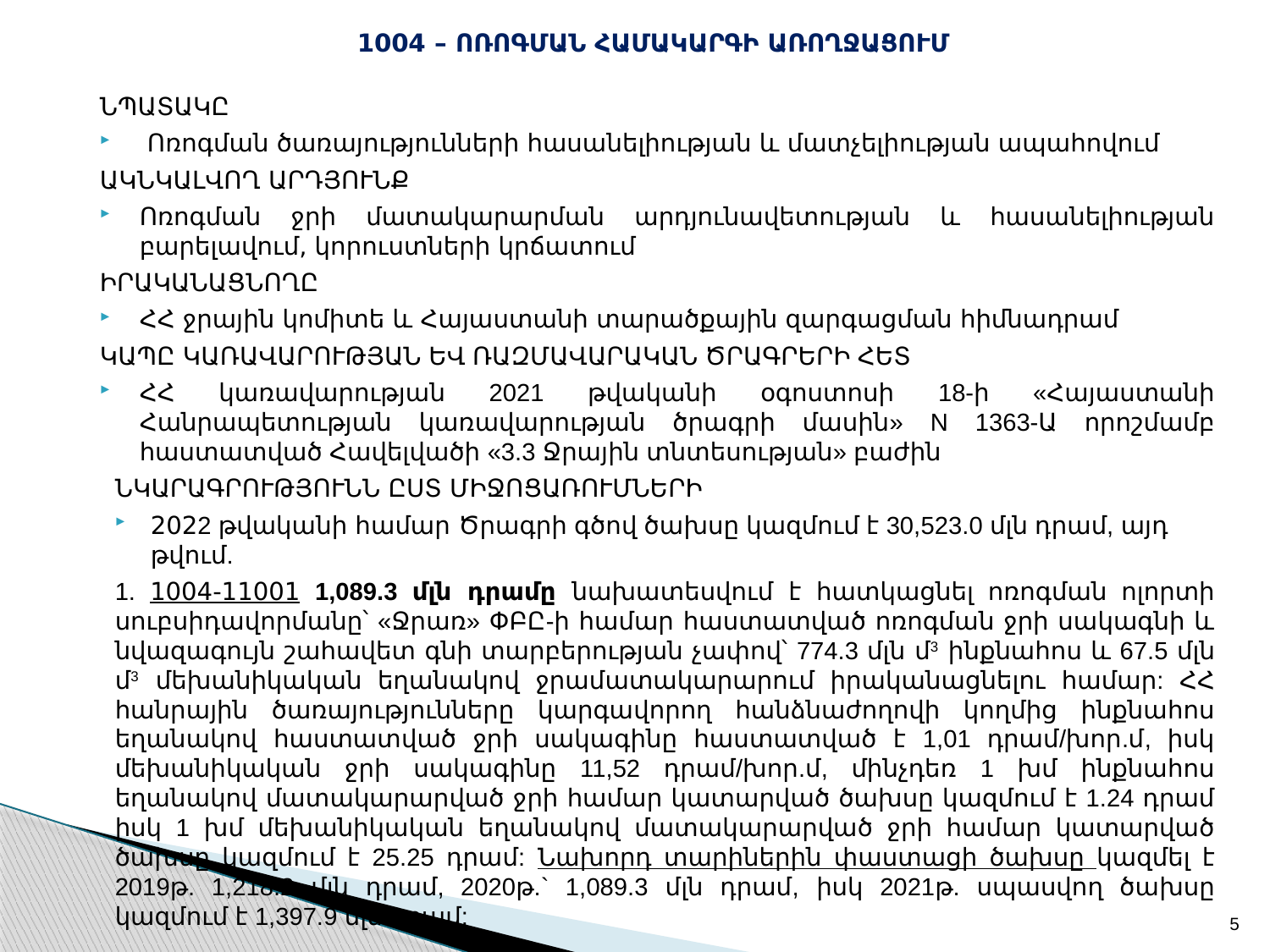

# 1004 – ՈՌՈԳՄԱՆ ՀԱՄԱԿԱՐԳԻ ԱՌՈՂՋԱՑՈՒՄ
ՆՊԱՏԱԿԸ
 Ոռոգման ծառայությունների հասանելիության և մատչելիության ապահովում
ԱԿՆԿԱԼՎՈՂ ԱՐԴՅՈՒՆՔ
Ոռոգման ջրի մատակարարման արդյունավետության և հասանելիության բարելավում, կորուստների կրճատում
ԻՐԱԿԱՆԱՑՆՈՂԸ
ՀՀ ջրային կոմիտե և Հայաստանի տարածքային զարգացման հիմնադրամ
ԿԱՊԸ ԿԱՌԱՎԱՐՈՒԹՅԱՆ ԵՎ ՌԱԶՄԱՎԱՐԱԿԱՆ ԾՐԱԳՐԵՐԻ ՀԵՏ
ՀՀ կառավարության 2021 թվականի օգոստոսի 18-ի «Հայաստանի Հանրապետության կառավարության ծրագրի մասին» N 1363-Ա որոշմամբ հաստատված Հավելվածի «3.3 Ջրային տնտեսության» բաժին
ՆԿԱՐԱԳՐՈՒԹՅՈՒՆՆ ԸՍՏ ՄԻՋՈՑԱՌՈՒՄՆԵՐԻ
2022 թվականի համար Ծրագրի գծով ծախսը կազմում է 30,523.0 մլն դրամ, այդ թվում.
1. 1004-11001 1,089.3 մլն դրամը նախատեսվում է հատկացնել ոռոգման ոլորտի սուբսիդավորմանը՝ «Ջրառ» ՓԲԸ-ի համար հաստատված ոռոգման ջրի սակագնի և նվազագույն շահավետ գնի տարբերության չափով՝ 774.3 մլն մ3 ինքնահոս և 67.5 մլն մ3 մեխանիկական եղանակով ջրամատակարարում իրականացնելու համար: ՀՀ հանրային ծառայությունները կարգավորող հանձնաժողովի կողմից ինքնահոս եղանակով հաստատված ջրի սակագինը հաստատված է 1,01 դրամ/խոր.մ, իսկ մեխանիկական ջրի սակագինը 11,52 դրամ/խոր.մ, մինչդեռ 1 խմ ինքնահոս եղանակով մատակարարված ջրի համար կատարված ծախսը կազմում է 1.24 դրամ իսկ 1 խմ մեխանիկական եղանակով մատակարարված ջրի համար կատարված ծախսը կազմում է 25.25 դրամ: Նախորդ տարիներին փաստացի ծախսը կազմել է 2019թ. 1,218.2 մլն դրամ, 2020թ.` 1,089.3 մլն դրամ, իսկ 2021թ. սպասվող ծախսը կազմում է 1,397.9 մլն դրամ:
5